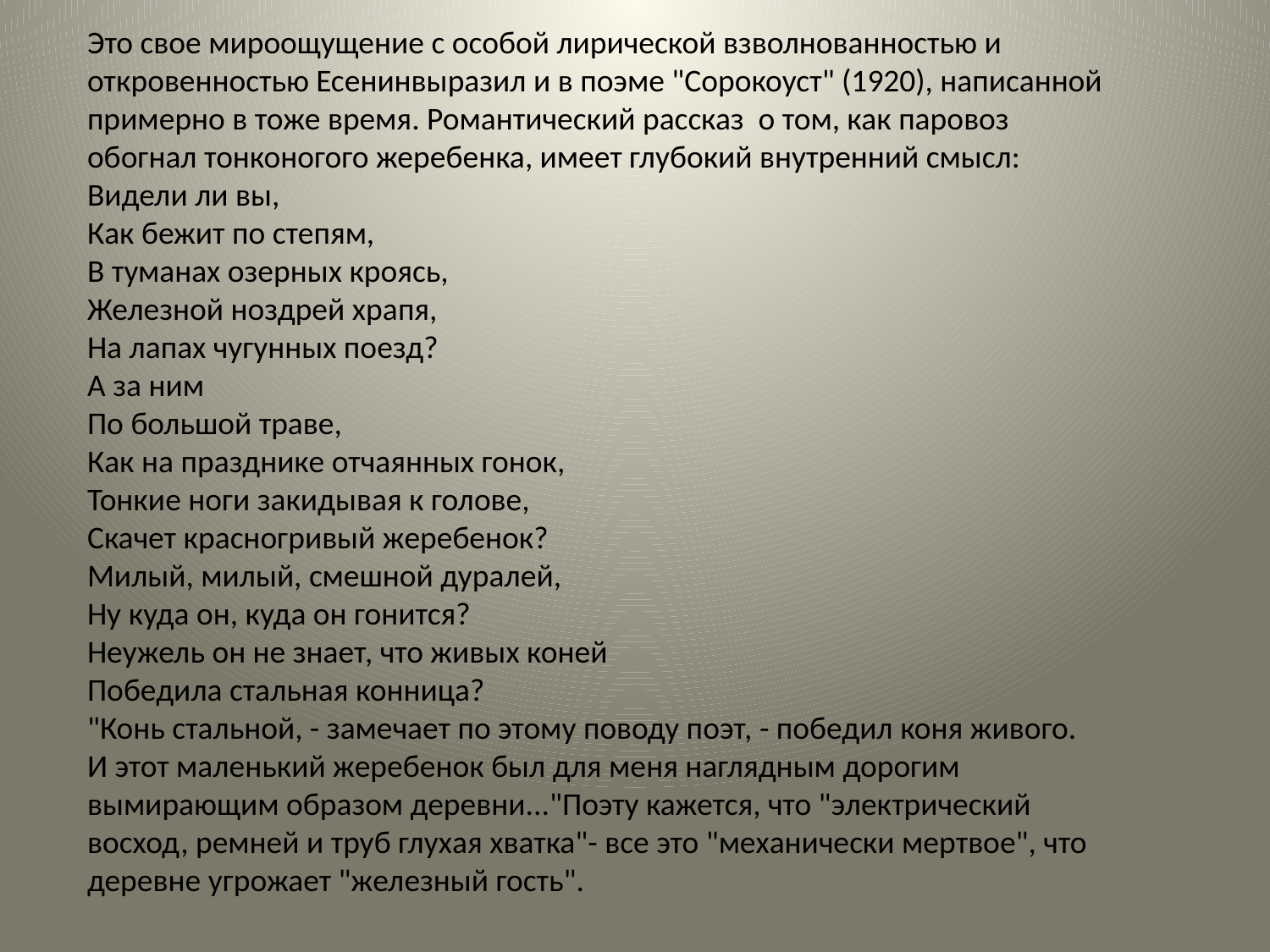

Это свое мироощущение с особой лирической взволнованностью и откровенностью Есенинвыразил и в поэме "Сорокоуст" (1920), написанной примерно в тоже время. Романтический рассказ  о том, как паровоз обогнал тонконогого жеребенка, имеет глубокий внутренний смысл:
Видели ли вы,
Как бежит по степям,
В туманах озерных кроясь,
Железной ноздрей храпя,
На лапах чугунных поезд?
А за ним
По большой траве,
Как на празднике отчаянных гонок,
Тонкие ноги закидывая к голове,
Скачет красногривый жеребенок?
Милый, милый, смешной дуралей,
Ну куда он, куда он гонится?
Неужель он не знает, что живых коней
Победила стальная конница?
"Конь стальной, - замечает по этому поводу поэт, - победил коня живого.
И этот маленький жеребенок был для меня наглядным дорогим вымирающим образом деревни..."Поэту кажется, что "электрический восход, ремней и труб глухая хватка"- все это "механически мертвое", что деревне угрожает "железный гость".